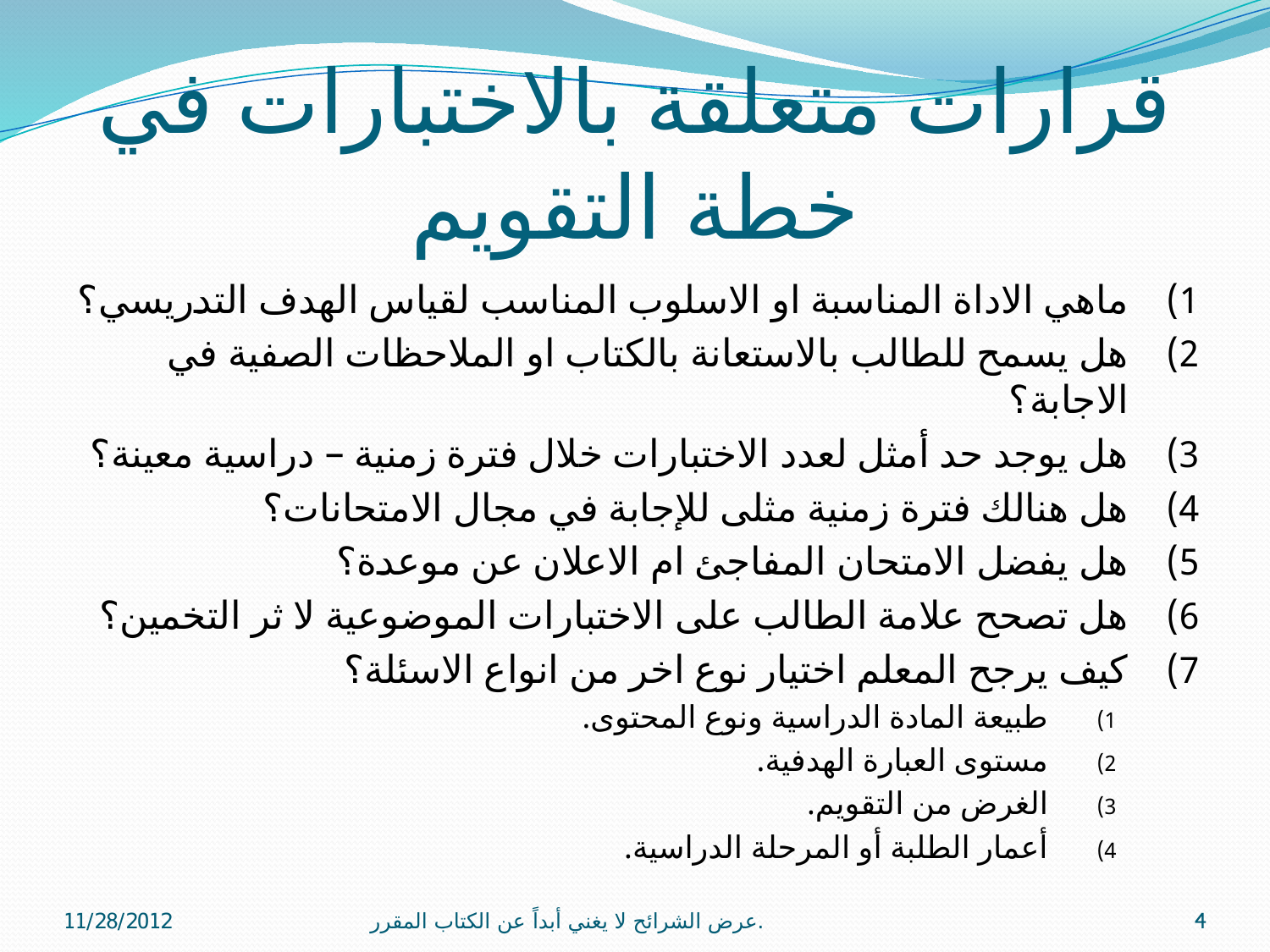

# قرارات متعلقة بالاختبارات في خطة التقويم
ماهي الاداة المناسبة او الاسلوب المناسب لقياس الهدف التدريسي؟
هل يسمح للطالب بالاستعانة بالكتاب او الملاحظات الصفية في الاجابة؟
هل يوجد حد أمثل لعدد الاختبارات خلال فترة زمنية – دراسية معينة؟
هل هنالك فترة زمنية مثلى للإجابة في مجال الامتحانات؟
هل يفضل الامتحان المفاجئ ام الاعلان عن موعدة؟
هل تصحح علامة الطالب على الاختبارات الموضوعية لا ثر التخمين؟
كيف يرجح المعلم اختيار نوع اخر من انواع الاسئلة؟
طبيعة المادة الدراسية ونوع المحتوى.
مستوى العبارة الهدفية.
الغرض من التقويم.
أعمار الطلبة أو المرحلة الدراسية.

11/28/2012
عرض الشرائح لا يغني أبداً عن الكتاب المقرر.
4